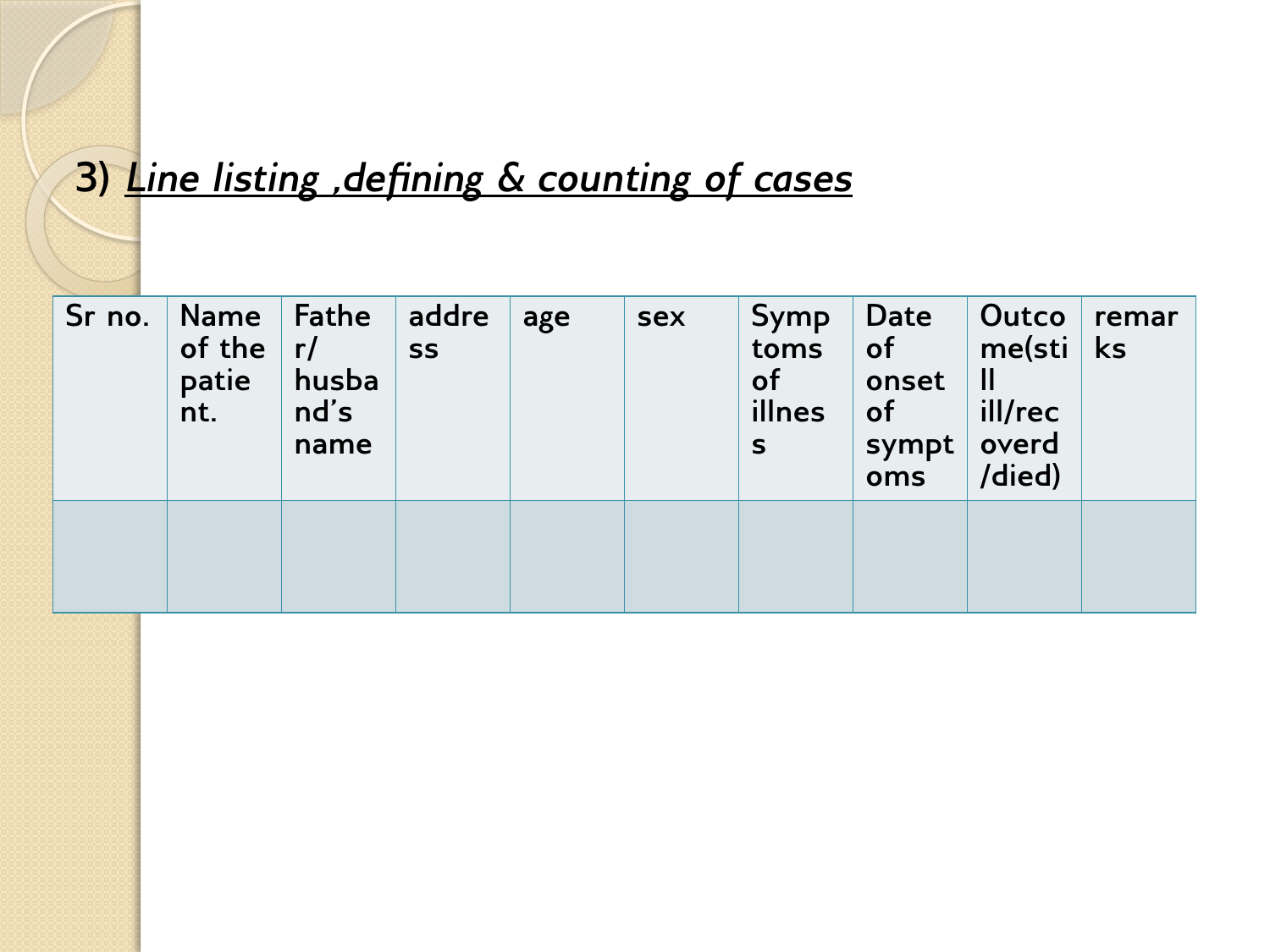

# 3) Line listing ,defining & counting of cases
| Sr no. | Name of the patient. | Father/husband’s name | address | age | sex | Symptoms of illness | Date of onset of symptoms | Outcome(still ill/recoverd/died) | remarks |
| --- | --- | --- | --- | --- | --- | --- | --- | --- | --- |
|  |  |  |  |  |  |  |  |  |  |